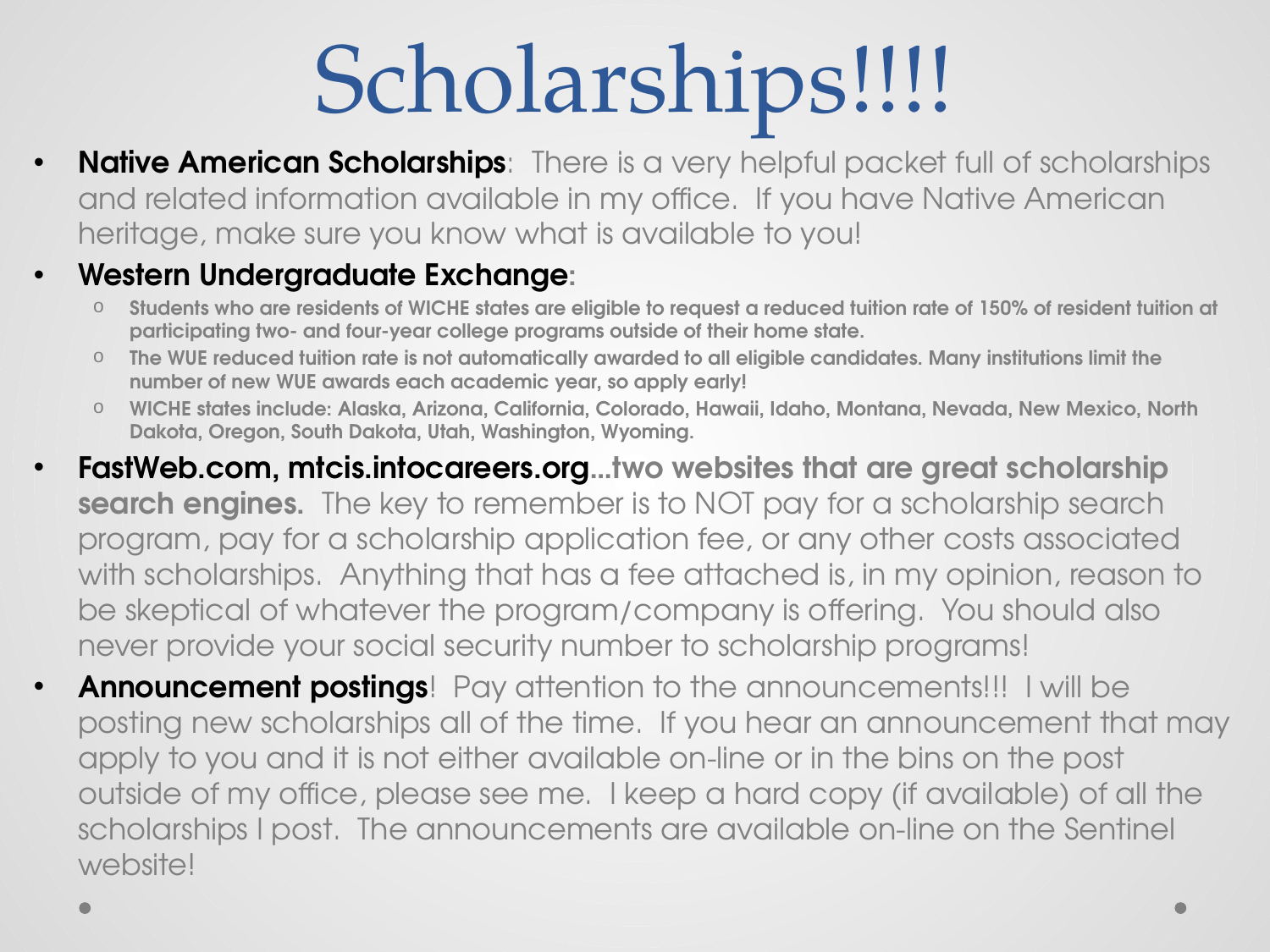

# Scholarships!!!!
Native American Scholarships:  There is a very helpful packet full of scholarships and related information available in my office.  If you have Native American heritage, make sure you know what is available to you!
Western Undergraduate Exchange:
Students who are residents of WICHE states are eligible to request a reduced tuition rate of 150% of resident tuition at participating two- and four-year college programs outside of their home state.
The WUE reduced tuition rate is not automatically awarded to all eligible candidates. Many institutions limit the number of new WUE awards each academic year, so apply early!
WICHE states include: Alaska, Arizona, California, Colorado, Hawaii, Idaho, Montana, Nevada, New Mexico, North Dakota, Oregon, South Dakota, Utah, Washington, Wyoming.
FastWeb.com, mtcis.intocareers.org…two websites that are great scholarship search engines.  The key to remember is to NOT pay for a scholarship search program, pay for a scholarship application fee, or any other costs associated with scholarships.  Anything that has a fee attached is, in my opinion, reason to be skeptical of whatever the program/company is offering.  You should also never provide your social security number to scholarship programs!
Announcement postings!  Pay attention to the announcements!!!  I will be posting new scholarships all of the time.  If you hear an announcement that may apply to you and it is not either available on-line or in the bins on the post outside of my office, please see me.  I keep a hard copy (if available) of all the scholarships I post.  The announcements are available on-line on the Sentinel website!